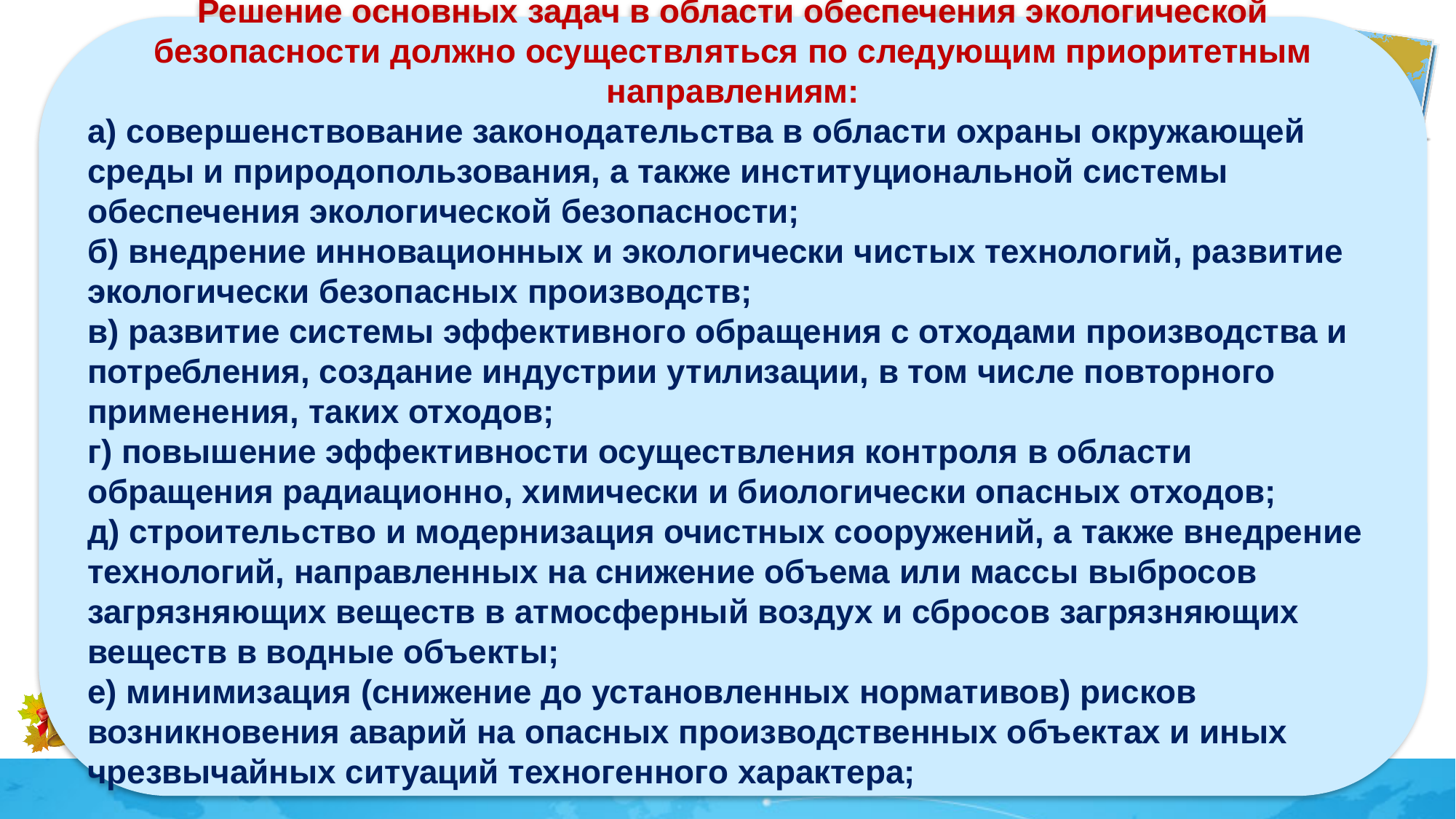

Решение основных задач в области обеспечения экологической безопасности должно осуществляться по следующим приоритетным направлениям:
а) совершенствование законодательства в области охраны окружающей среды и природопользования, а также институциональной системы обеспечения экологической безопасности;
б) внедрение инновационных и экологически чистых технологий, развитие экологически безопасных производств;
в) развитие системы эффективного обращения с отходами производства и потребления, создание индустрии утилизации, в том числе повторного применения, таких отходов;
г) повышение эффективности осуществления контроля в области обращения радиационно, химически и биологически опасных отходов;
д) строительство и модернизация очистных сооружений, а также внедрение технологий, направленных на снижение объема или массы выбросов загрязняющих веществ в атмосферный воздух и сбросов загрязняющих веществ в водные объекты;
е) минимизация (снижение до установленных нормативов) рисков возникновения аварий на опасных производственных объектах и иных чрезвычайных ситуаций техногенного характера;